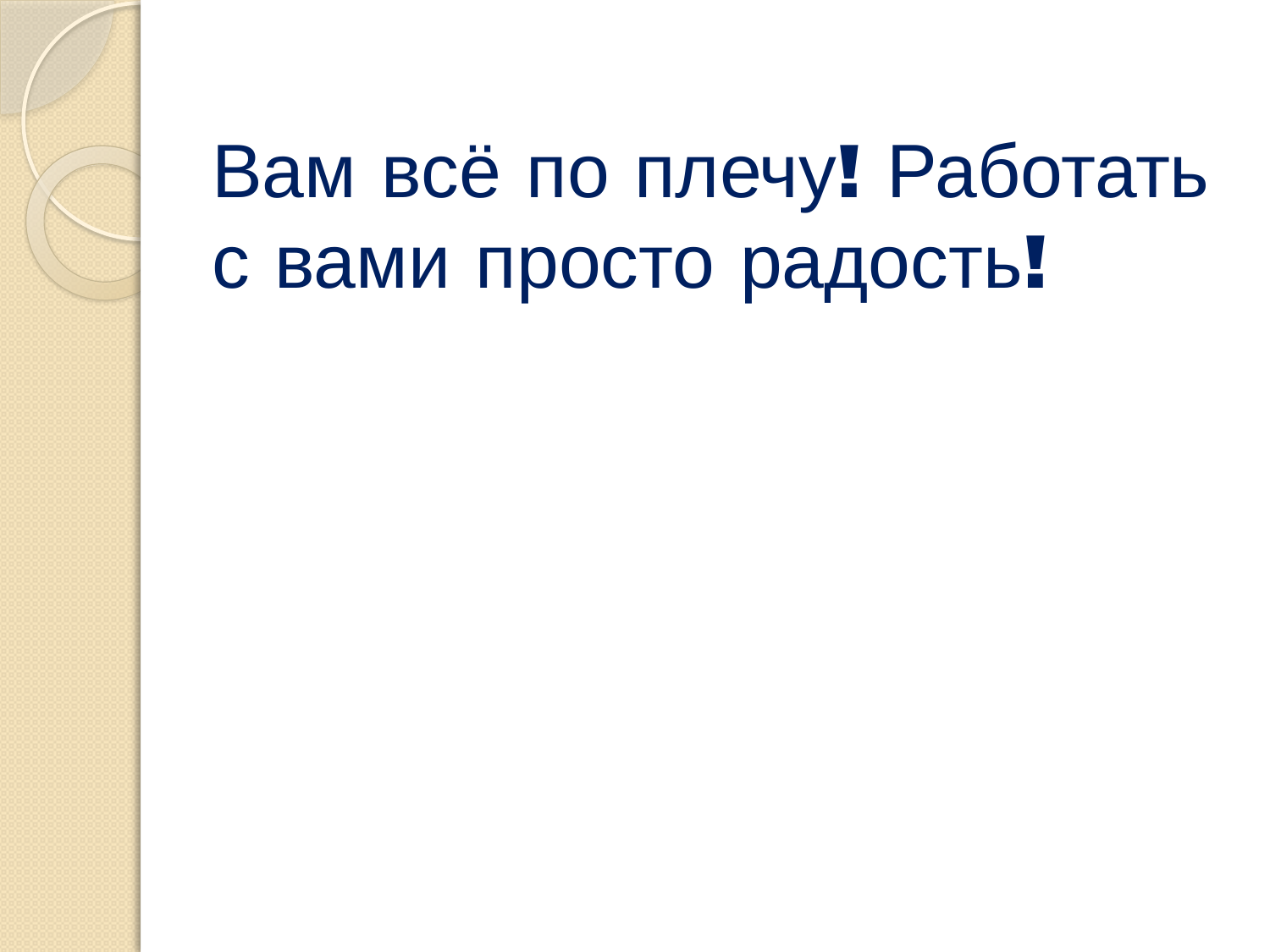

# Вам всё по плечу! Работать с вами просто радость!